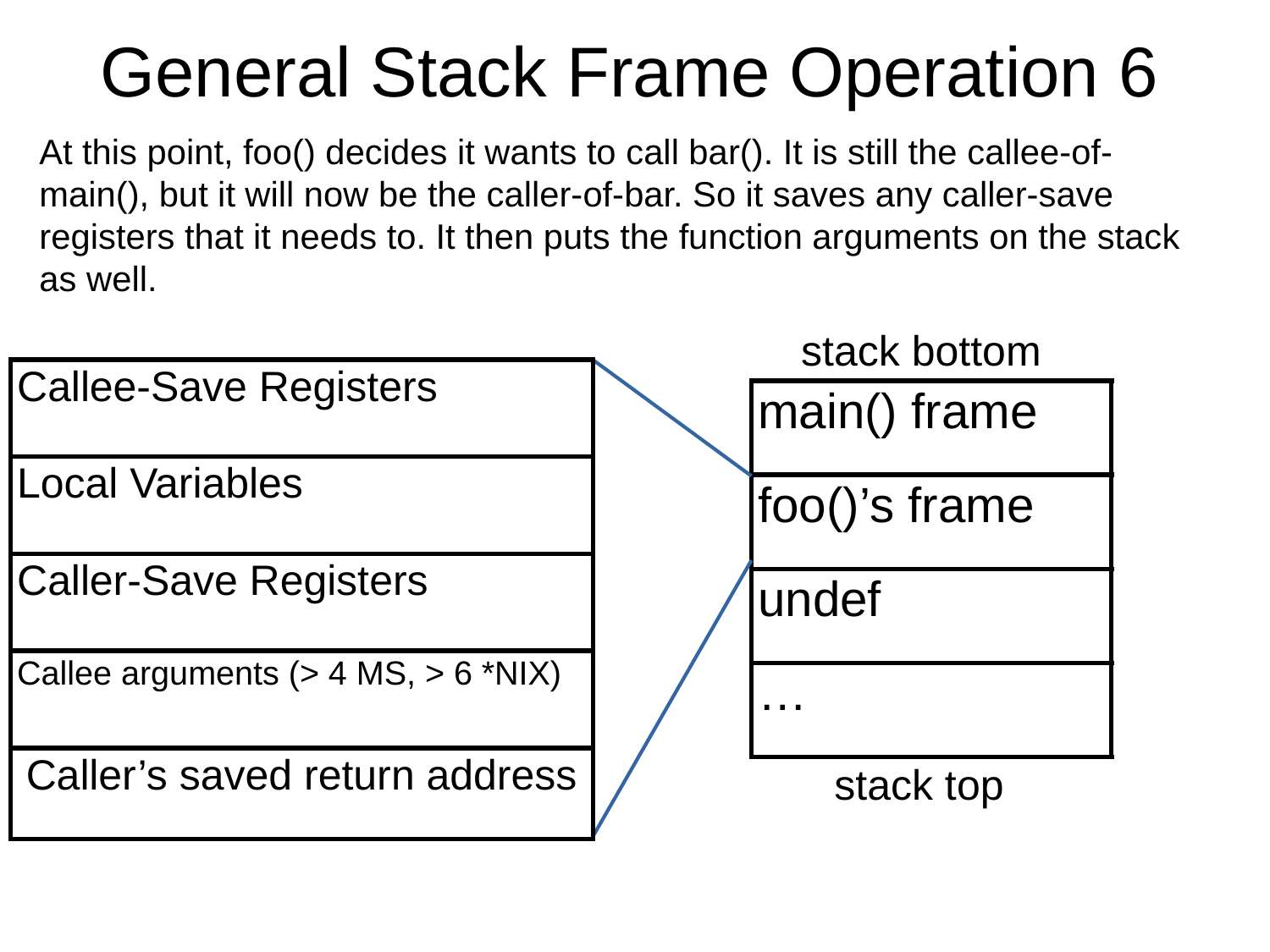

General Stack Frame Operation 6
At this point, foo() decides it wants to call bar(). It is still the callee-of-main(), but it will now be the caller-of-bar. So it saves any caller-save registers that it needs to. It then puts the function arguments on the stack as well.
stack bottom

| Callee-Save Registers |
| --- |
| Local Variables |
| Caller-Save Registers |
| Callee arguments (> 4 MS, > 6 \*NIX) |
| main() frame |
| --- |
| foo()’s frame |
| undef |
| … |

| Caller’s saved return address |
| --- |
stack top